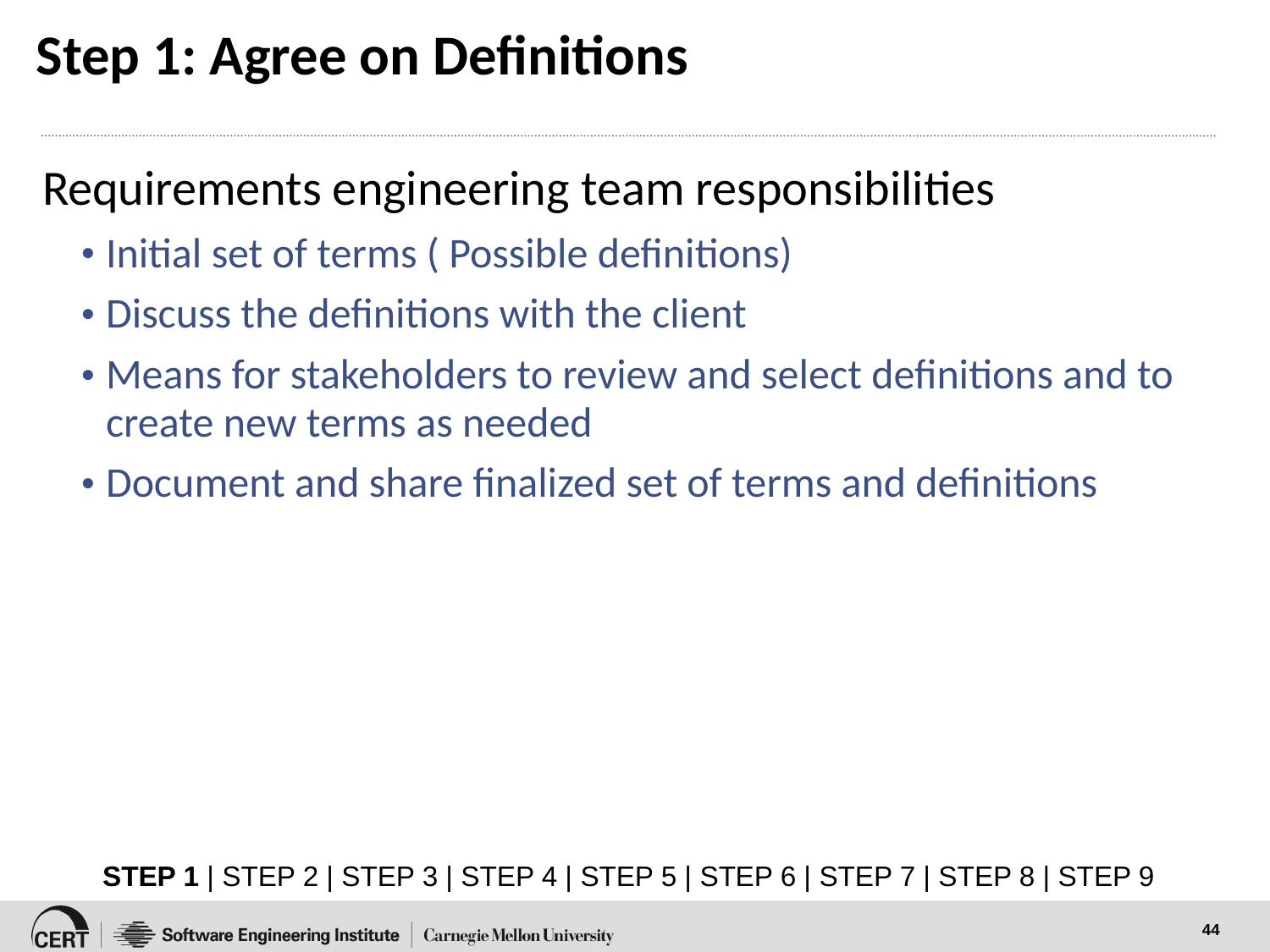

# Step 1: Agree on Definitions
Requirements engineering team responsibilities
Initial set of terms ( Possible definitions)
Discuss the definitions with the client
Means for stakeholders to review and select definitions and to create new terms as needed
Document and share finalized set of terms and definitions
STEP 1 | STEP 2 | STEP 3 | STEP 4 | STEP 5 | STEP 6 | STEP 7 | STEP 8 | STEP 9